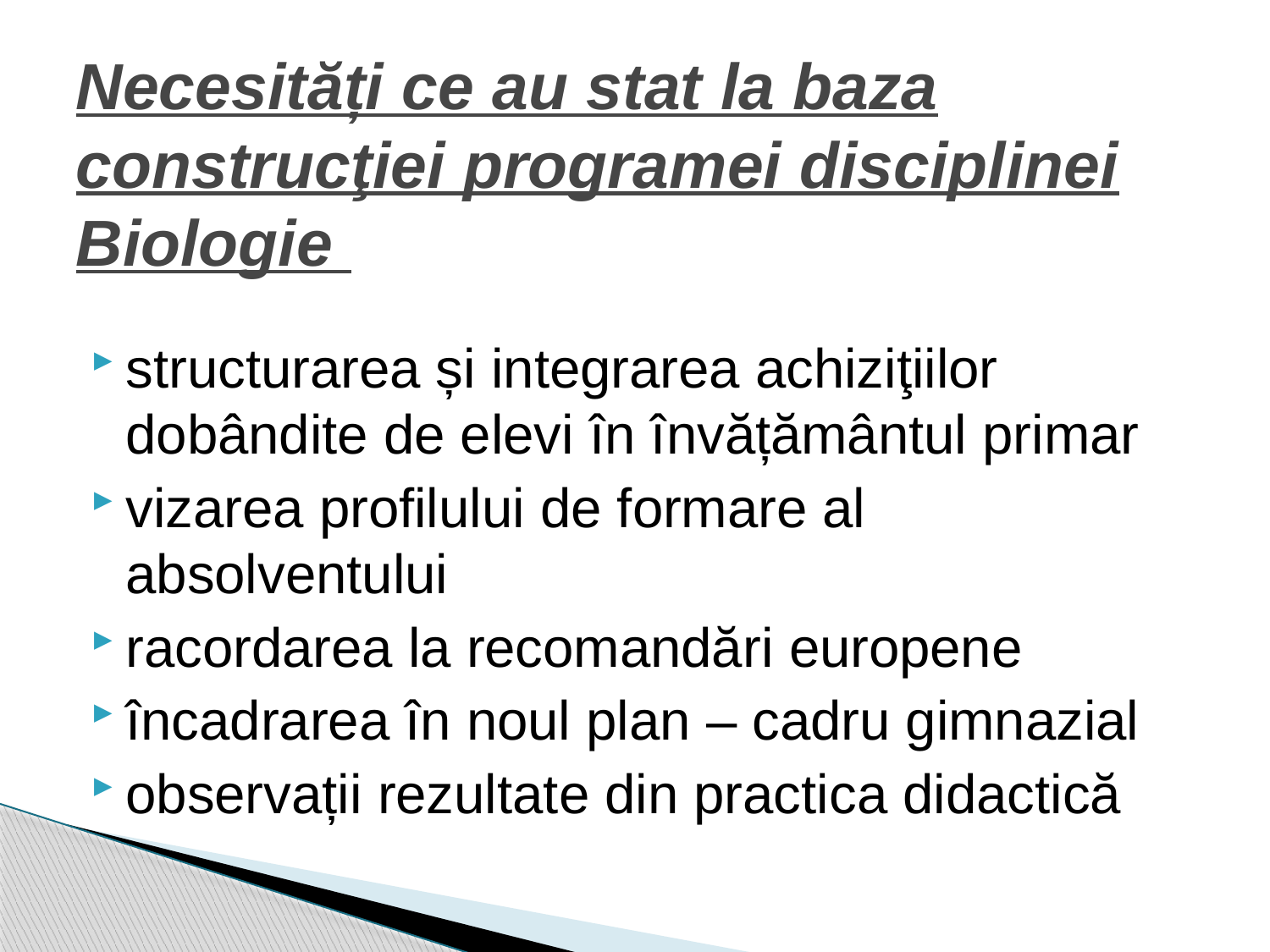

# Necesități ce au stat la baza construcţiei programei disciplinei Biologie
structurarea și integrarea achiziţiilor dobândite de elevi în învățământul primar
vizarea profilului de formare al absolventului
racordarea la recomandări europene
încadrarea în noul plan – cadru gimnazial
observații rezultate din practica didactică